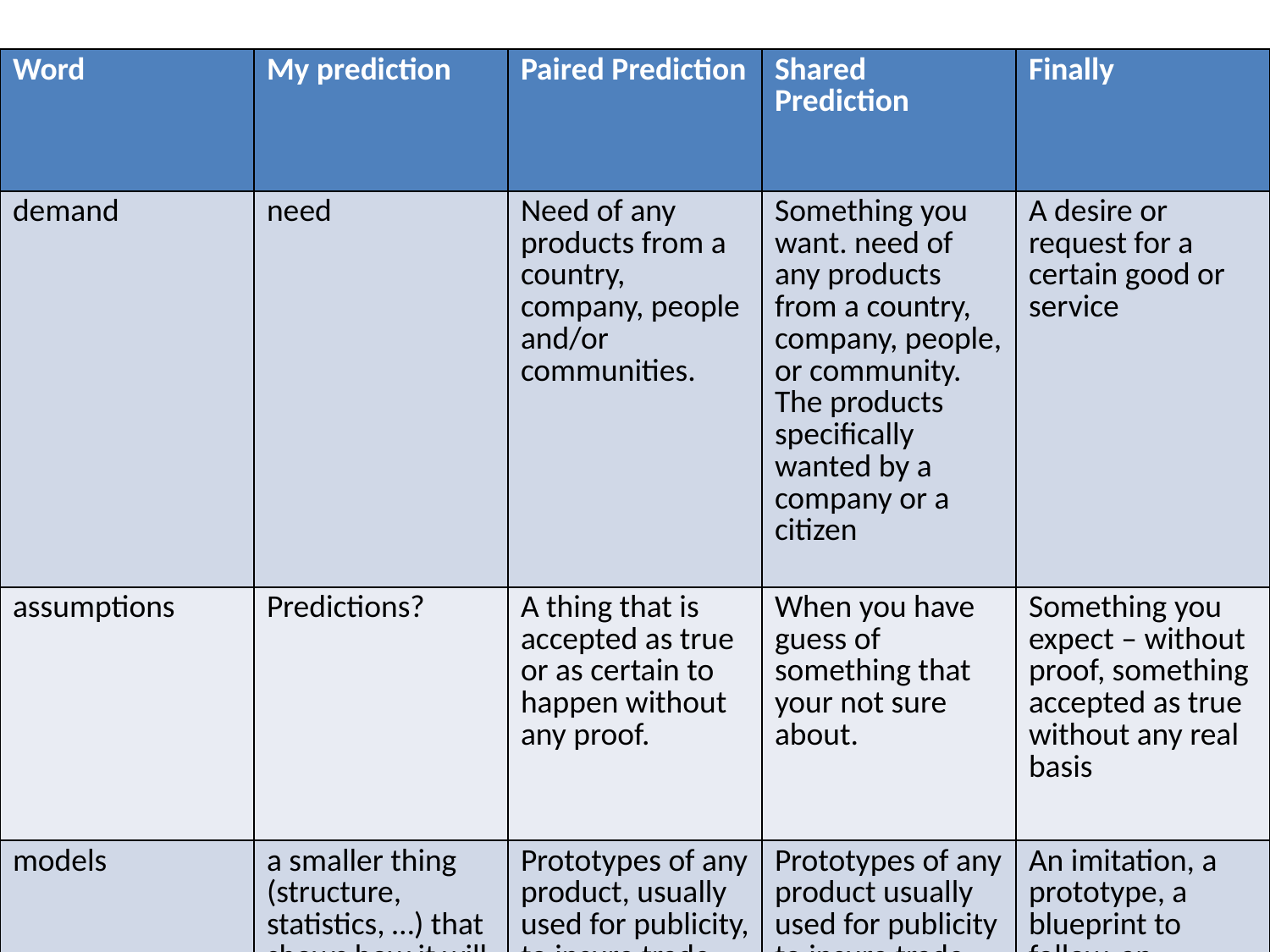

| Word | My prediction | Paired Prediction | Shared Prediction | Finally |
| --- | --- | --- | --- | --- |
| demand | need | Need of any products from a country, company, people and/or communities. | Something you want. need of any products from a country, company, people, or community. The products specifically wanted by a company or a citizen | A desire or request for a certain good or service |
| assumptions | Predictions? | A thing that is accepted as true or as certain to happen without any proof. | When you have guess of something that your not sure about. | Something you expect – without proof, something accepted as true without any real basis |
| models | a smaller thing (structure, statistics, …) that shows how it will be in reality | Prototypes of any product, usually used for publicity, to insure trade. | Prototypes of any product usually used for publicity to insure trade | An imitation, a prototype, a blueprint to follow, an explanation of reality, a theory |